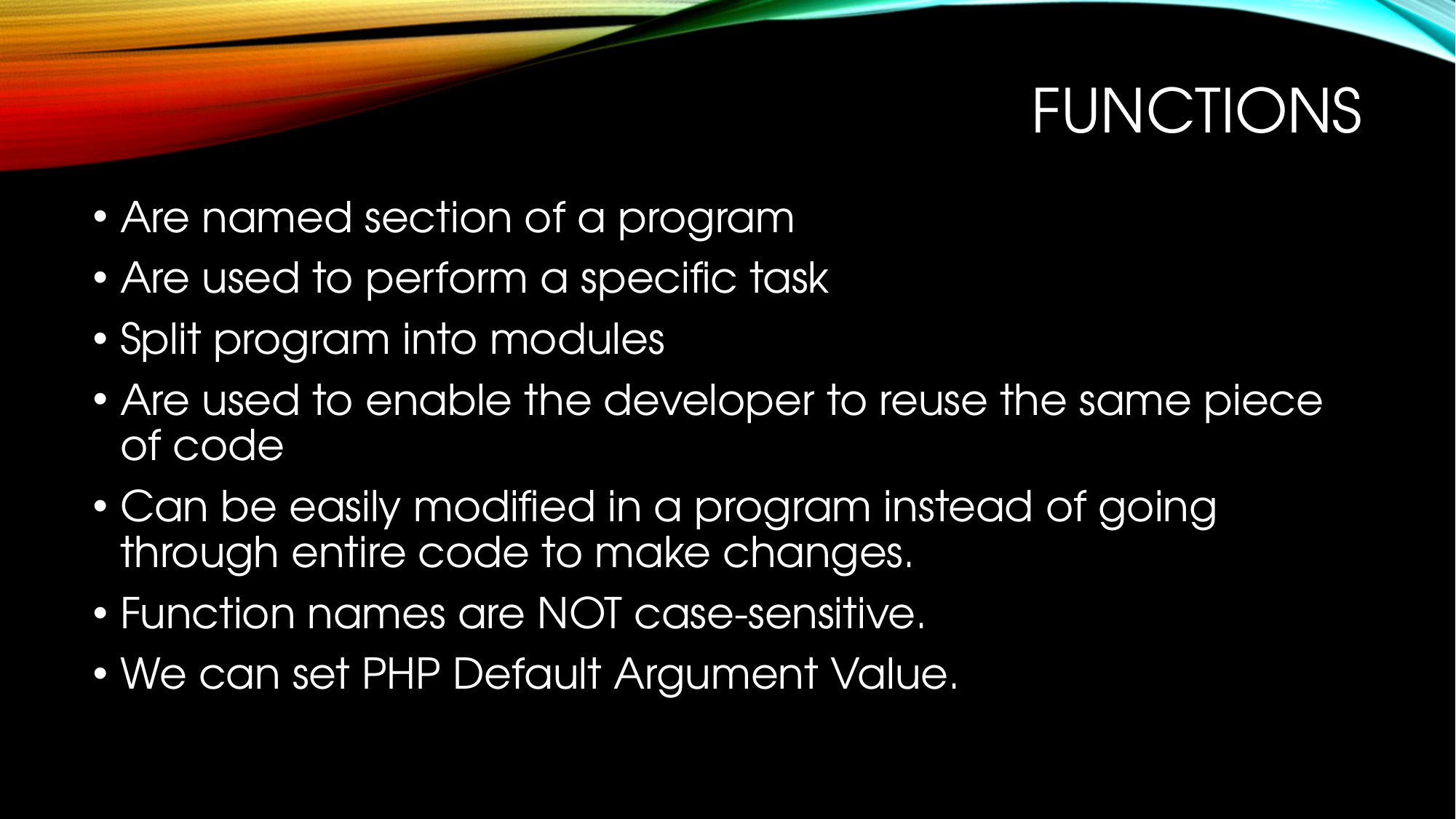

# FUNCTIONS
Are named section of a program
Are used to perform a specific task
Split program into modules
Are used to enable the developer to reuse the same piece of code
Can be easily modified in a program instead of going through entire code to make changes.
Function names are NOT case-sensitive.
We can set PHP Default Argument Value.